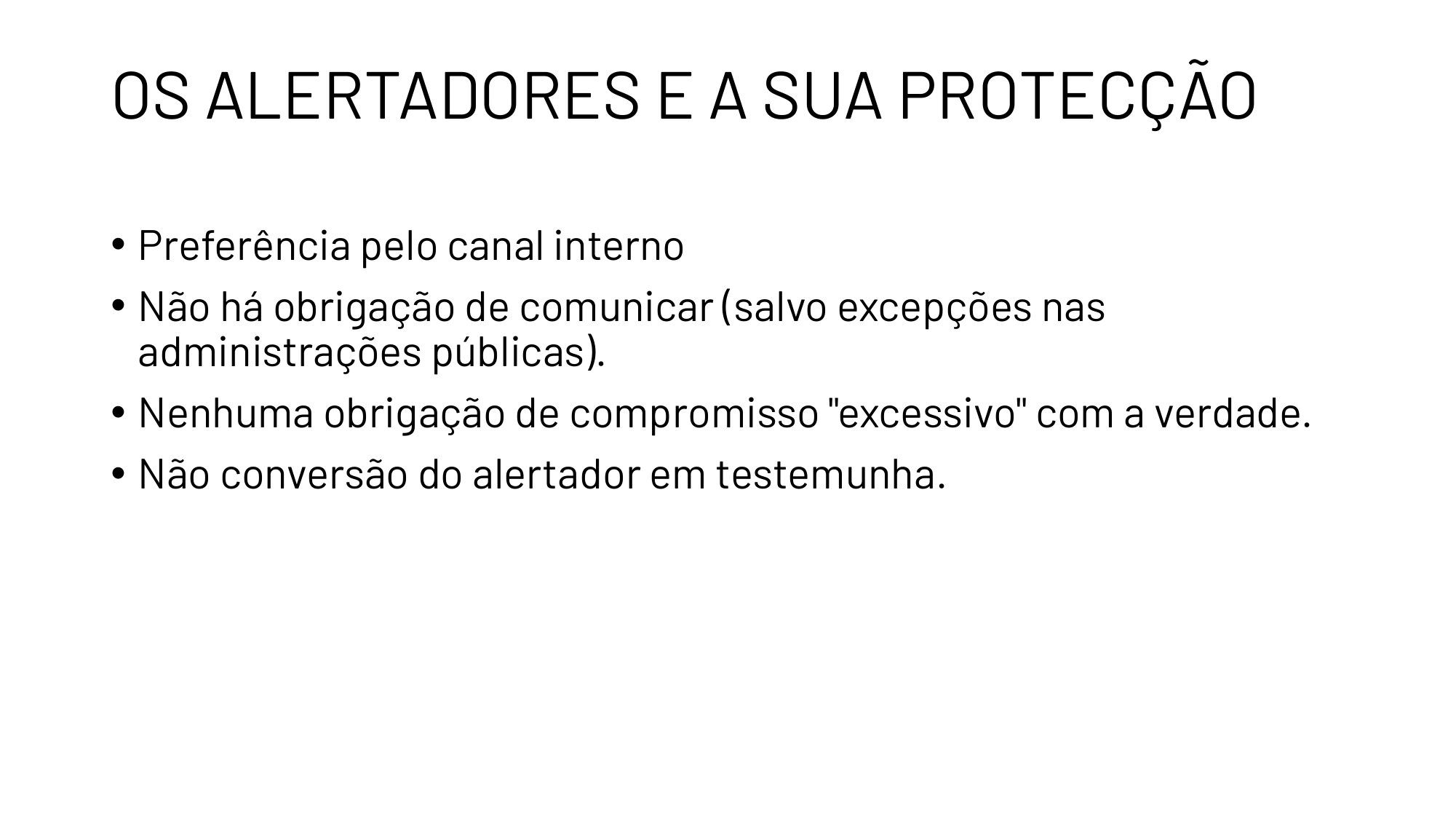

# OS ALERTADORES E A SUA PROTECÇÃO
Preferência pelo canal interno
Não há obrigação de comunicar (salvo excepções nas administrações públicas).
Nenhuma obrigação de compromisso "excessivo" com a verdade.
Não conversão do alertador em testemunha.